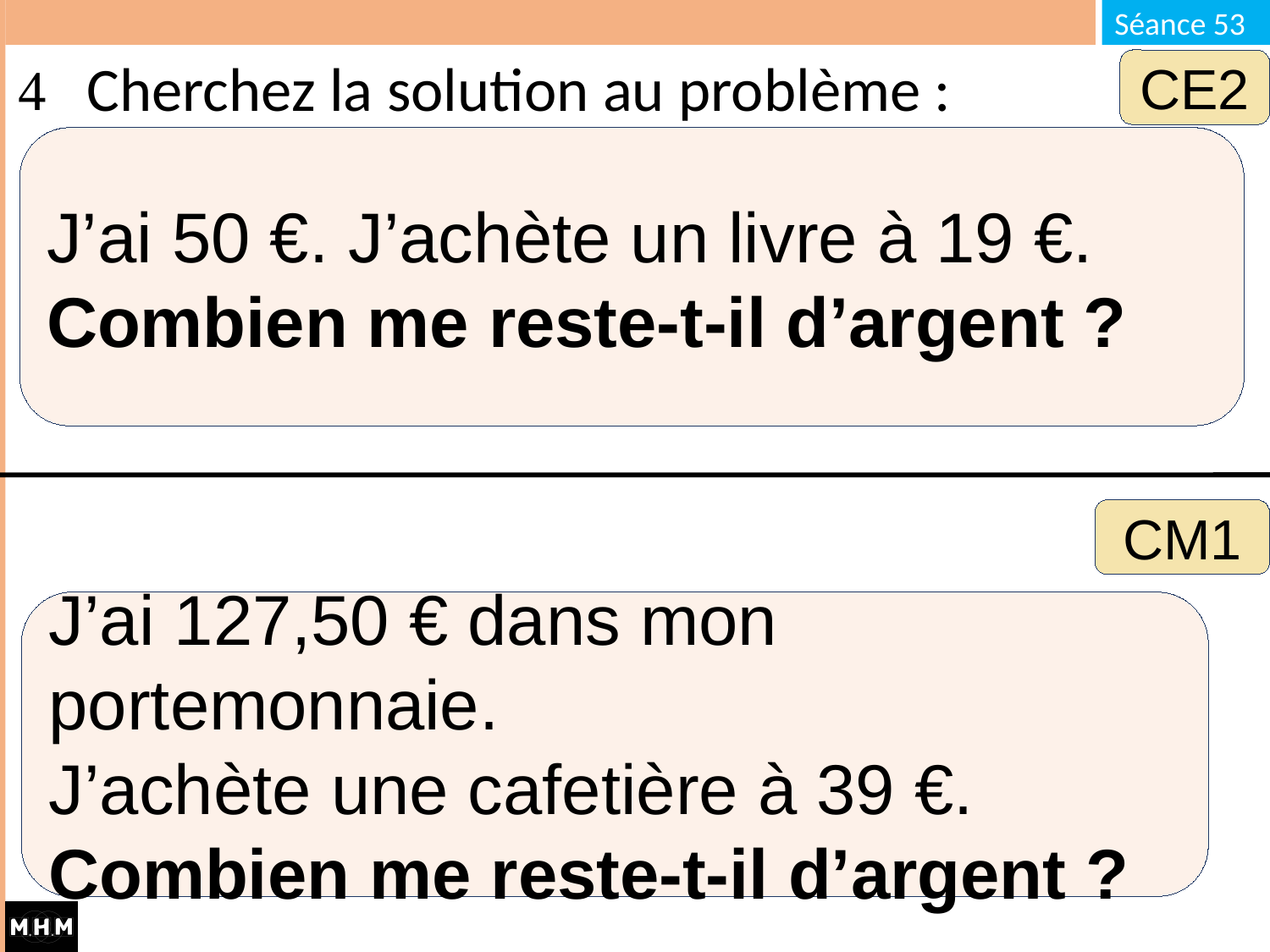

# Cherchez la solution au problème :
CE2
J’ai 50 €. J’achète un livre à 19 €.
Combien me reste-t-il d’argent ?

CM1
J’ai 127,50 € dans mon portemonnaie.
J’achète une cafetière à 39 €.
Combien me reste-t-il d’argent ?